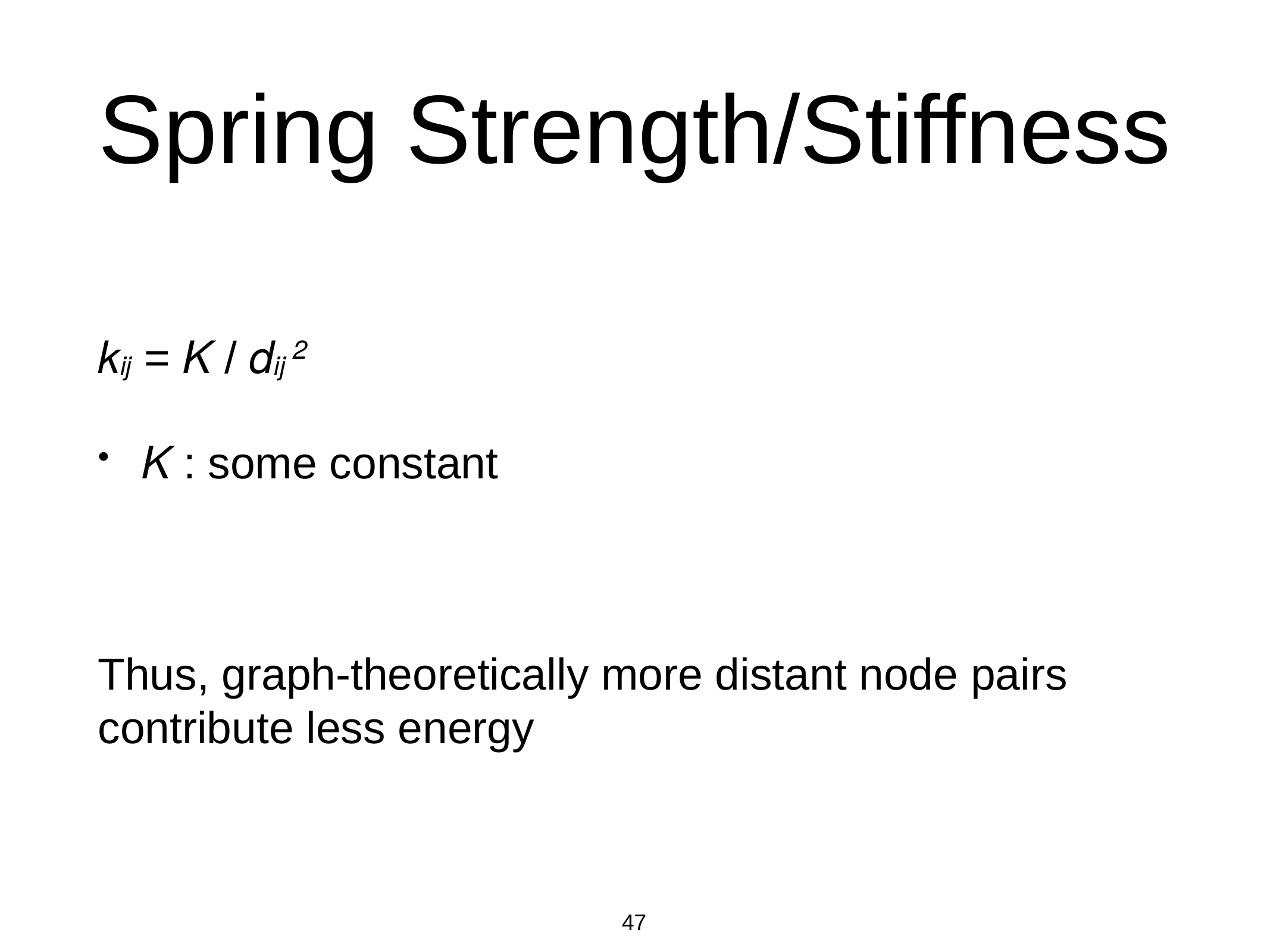

47
# Spring Strength/Stiffness
kij = K / dij 2
K : some constant

Thus, graph-theoretically more distant node pairs contribute less energy